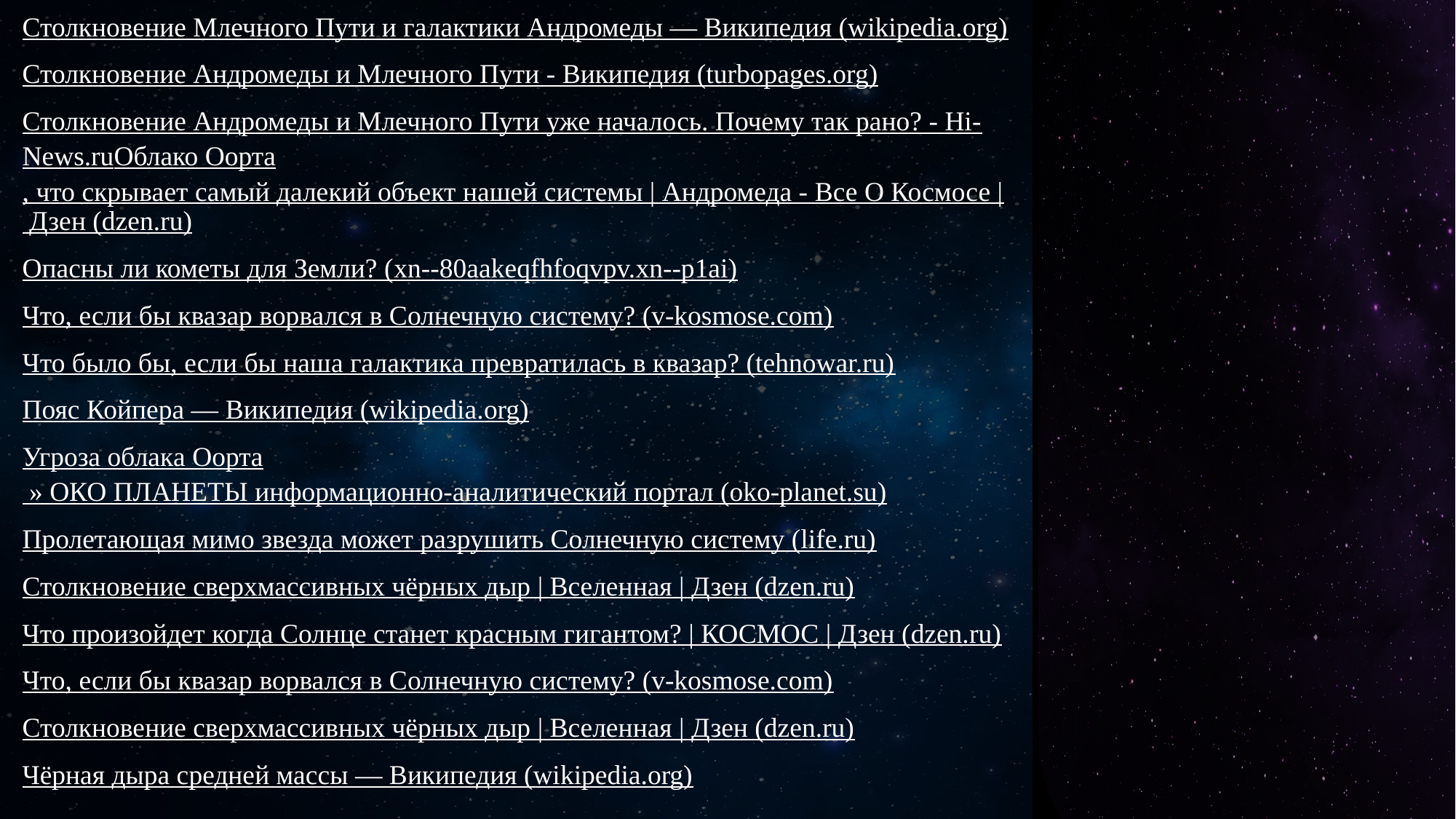

#

Столкновение Млечного Пути и галактики Андромеды — Википедия (wikipedia.org)
Столкновение Андромеды и Млечного Пути - Википедия (turbopages.org)
Столкновение Андромеды и Млечного Пути уже началось. Почему так рано? - Hi-News.ruОблако Оорта, что скрывает самый далекий объект нашей системы | Андромеда - Все О Космосе | Дзен (dzen.ru)
Опасны ли кометы для Земли? (xn--80aakeqfhfoqvpv.xn--p1ai)
Что, если бы квазар ворвался в Солнечную систему? (v-kosmose.com)
Что было бы, если бы наша галактика превратилась в квазар? (tehnowar.ru)
Пояс Койпера — Википедия (wikipedia.org)
Угроза облака Оорта » ОКО ПЛАНЕТЫ информационно-аналитический портал (oko-planet.su)
Пролетающая мимо звезда может разрушить Солнечную систему (life.ru)
Столкновение сверхмассивных чёрных дыр | Вселенная | Дзен (dzen.ru)
Что произойдет когда Солнце станет красным гигантом? | КОСМОС | Дзен (dzen.ru)
Что, если бы квазар ворвался в Солнечную систему? (v-kosmose.com)
Столкновение сверхмассивных чёрных дыр | Вселенная | Дзен (dzen.ru)
Чёрная дыра средней массы — Википедия (wikipedia.org)